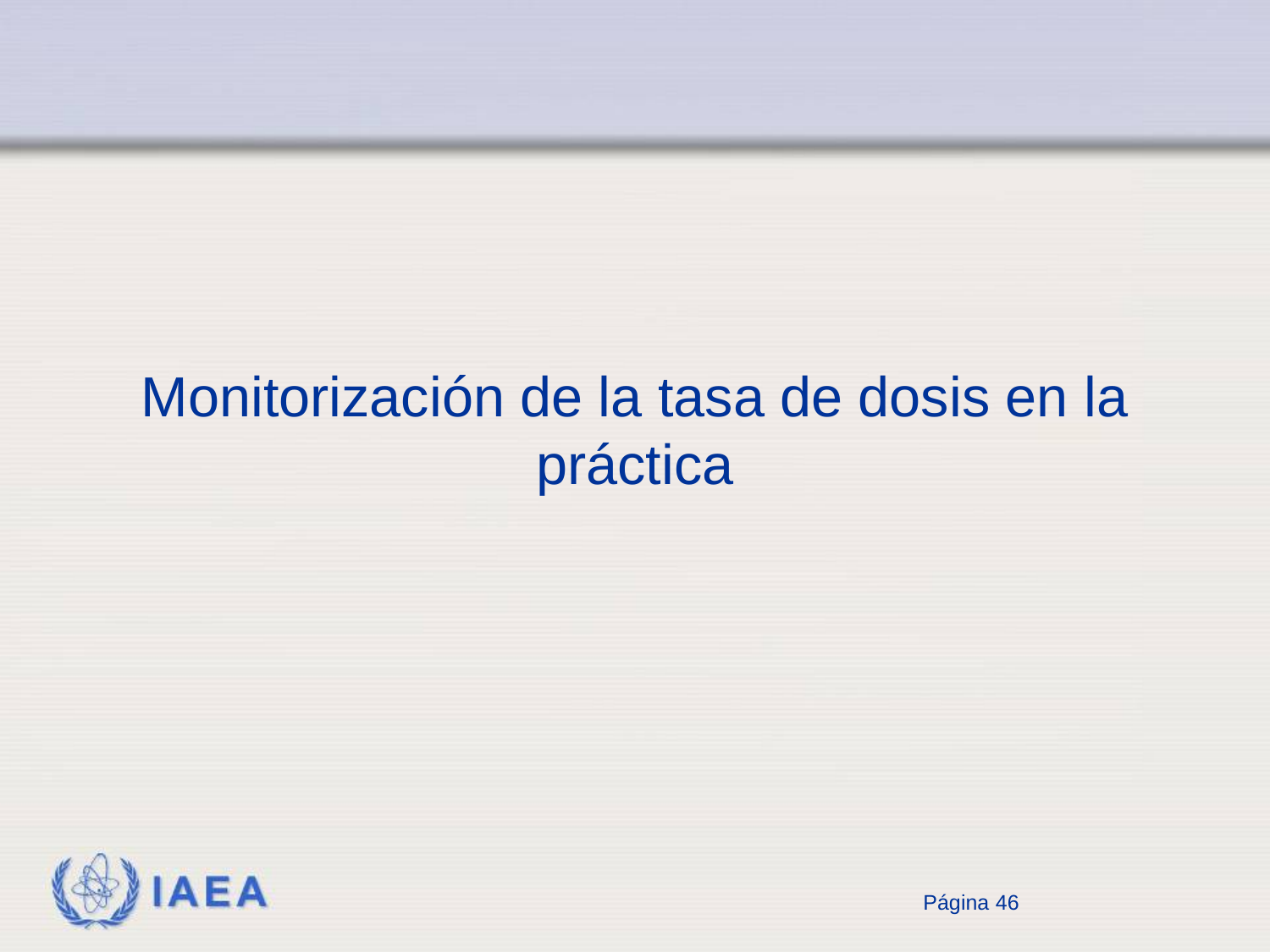

# Monitorización de la tasa de dosis en la práctica